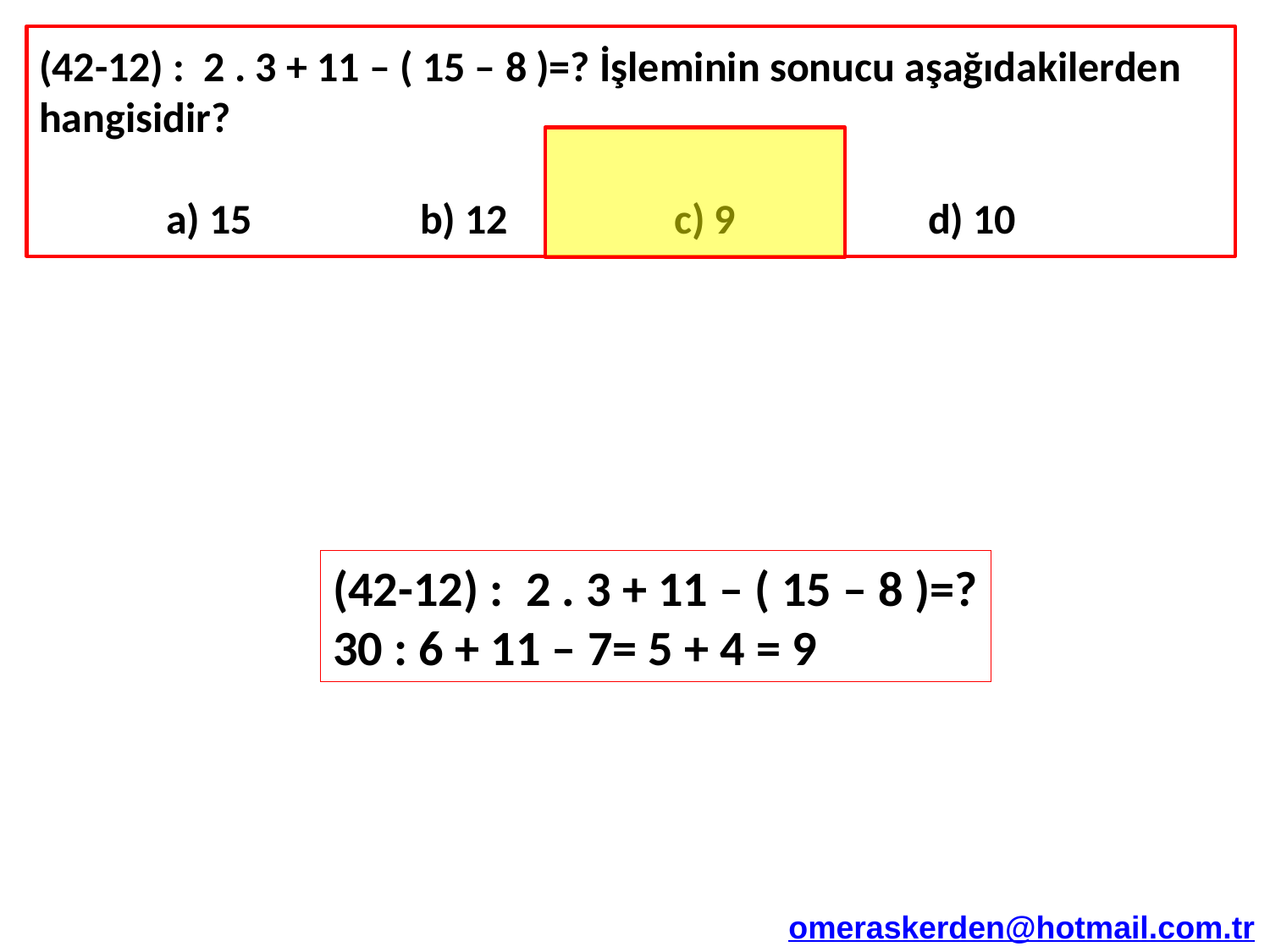

(42-12) :  2 . 3 + 11 – ( 15 – 8 )=? İşleminin sonucu aşağıdakilerden hangisidir?

 	a) 15		b) 12		c) 9		d) 10

(42-12) :  2 . 3 + 11 – ( 15 – 8 )=?
30 : 6 + 11 – 7= 5 + 4 = 9
omeraskerden@hotmail.com.tr